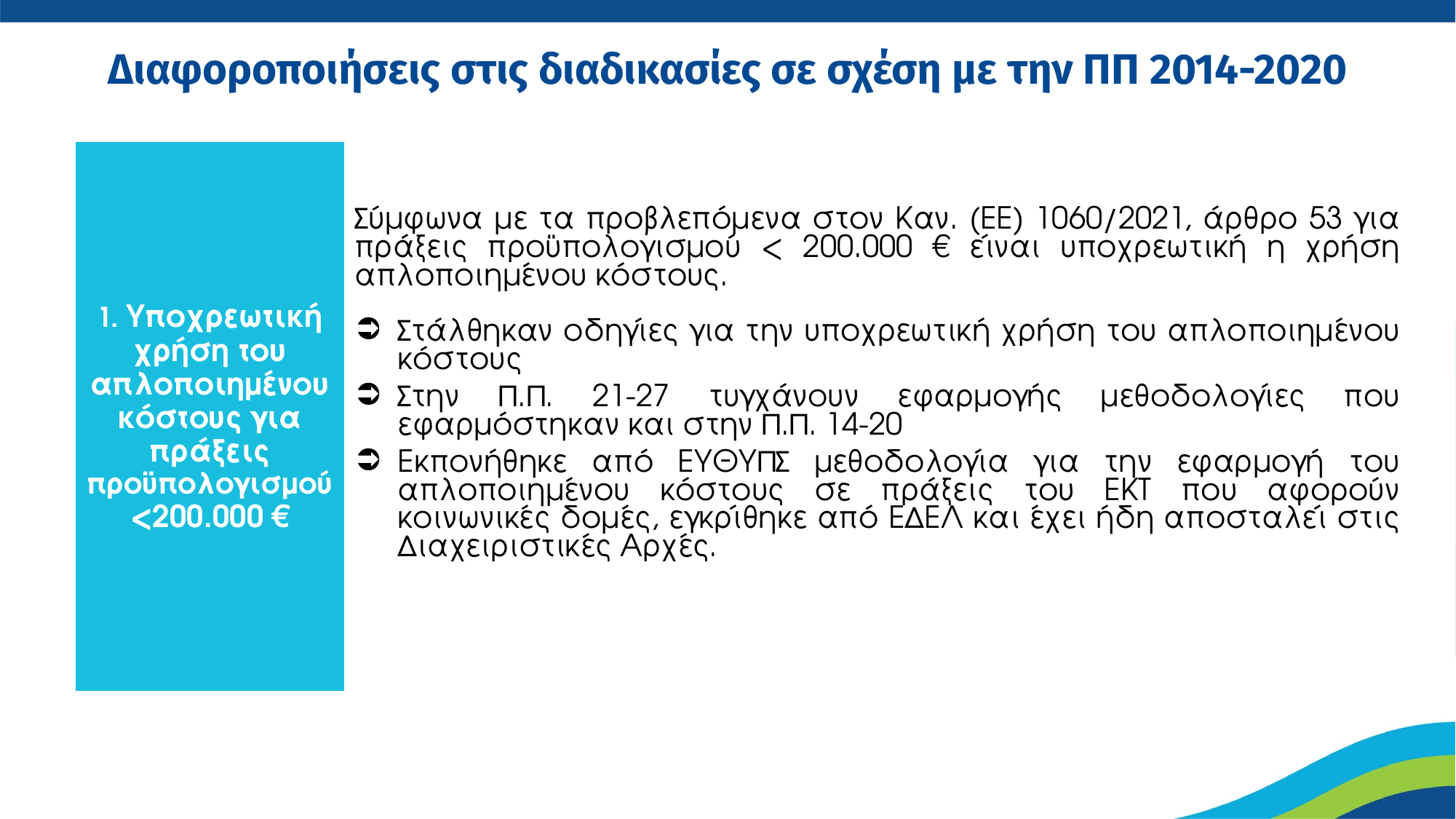

# Διαφοροποιήσεις στις διαδικασίες σε σχέση με την ΠΠ 2014-2020
| 1. Υποχρεωτική χρήση του απλοποιημένου κόστους για πράξεις προϋπολογισμού<200.000 € | Σύμφωνα με τα προβλεπόμενα στον Καν. (ΕΕ) 1060/2021, άρθρο 53 για πράξεις προϋπολογισμού < 200.000 € είναι υποχρεωτική η χρήση απλοποιημένου κόστους. Στάλθηκαν οδηγίες για την υποχρεωτική χρήση του απλοποιημένου κόστους Στην Π.Π. 21-27 τυγχάνουν εφαρμογής μεθοδολογίες που εφαρμόστηκαν και στην Π.Π. 14-20 Εκπονήθηκε από ΕΥΘΥΠΣ μεθοδολογία για την εφαρμογή του απλοποιημένου κόστους σε πράξεις του ΕΚΤ που αφορούν κοινωνικές δομές, εγκρίθηκε από ΕΔΕΛ και έχει ήδη αποσταλεί στις Διαχειριστικές Αρχές. |
| --- | --- |